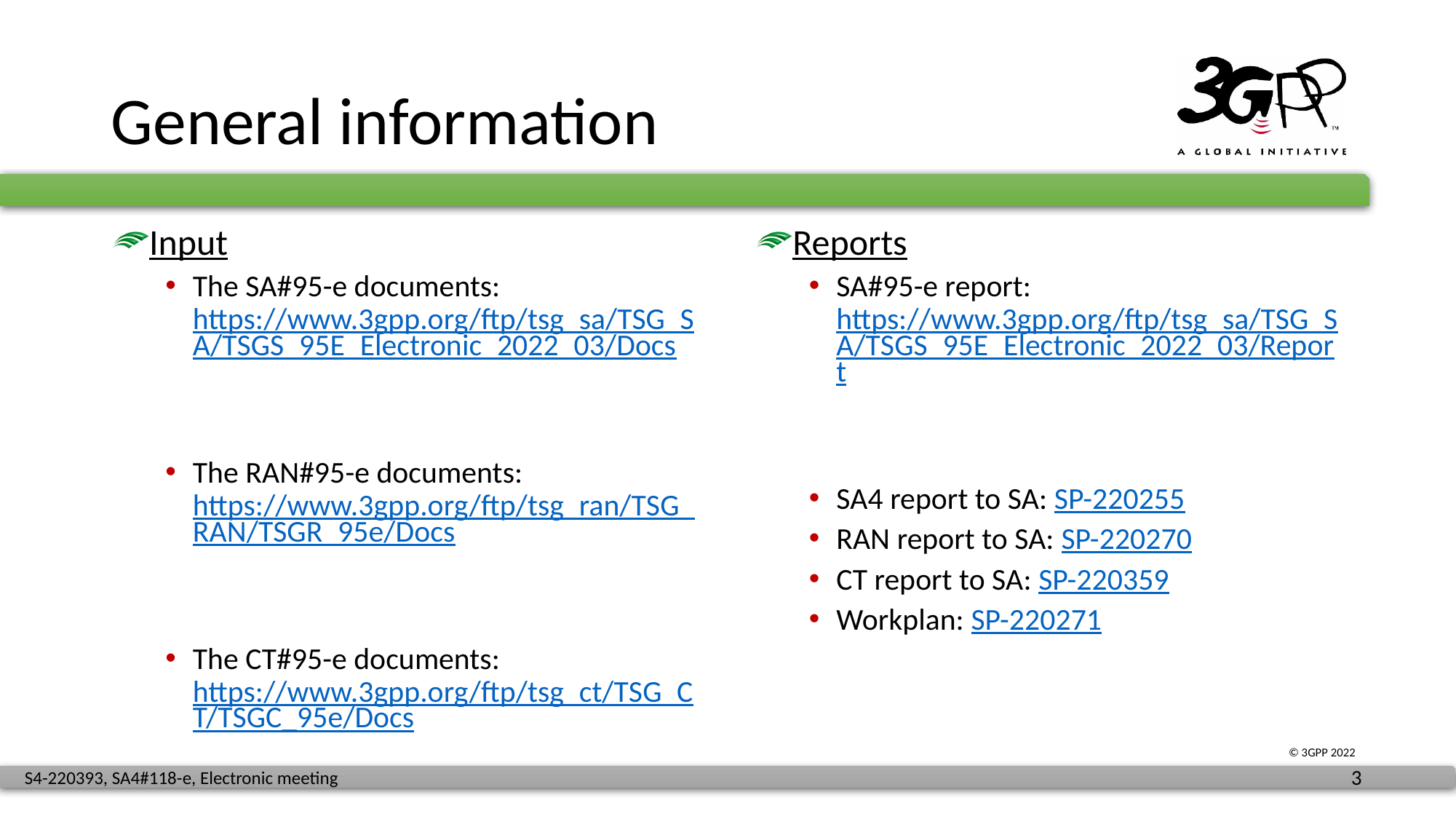

# General information
Input
The SA#95-e documents: https://www.3gpp.org/ftp/tsg_sa/TSG_SA/TSGS_95E_Electronic_2022_03/Docs

The RAN#95-e documents: https://www.3gpp.org/ftp/tsg_ran/TSG_RAN/TSGR_95e/Docs

The CT#95-e documents: https://www.3gpp.org/ftp/tsg_ct/TSG_CT/TSGC_95e/Docs
Reports
SA#95-e report: https://www.3gpp.org/ftp/tsg_sa/TSG_SA/TSGS_95E_Electronic_2022_03/Report

SA4 report to SA: SP-220255
RAN report to SA: SP-220270
CT report to SA: SP-220359
Workplan: SP-220271